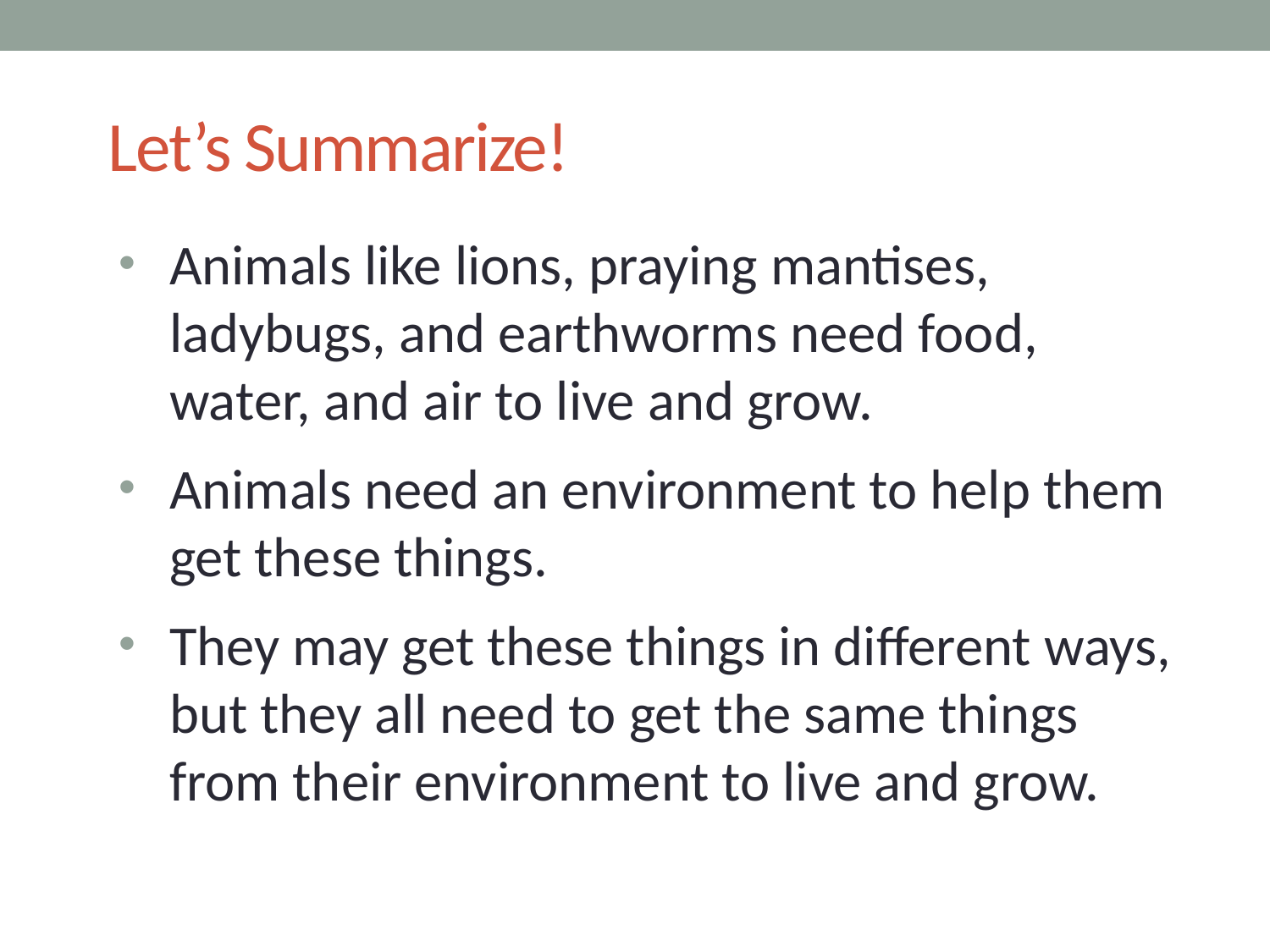

# Let’s Summarize!
Animals like lions, praying mantises, ladybugs, and earthworms need food, water, and air to live and grow.
Animals need an environment to help them get these things.
They may get these things in different ways, but they all need to get the same things from their environment to live and grow.